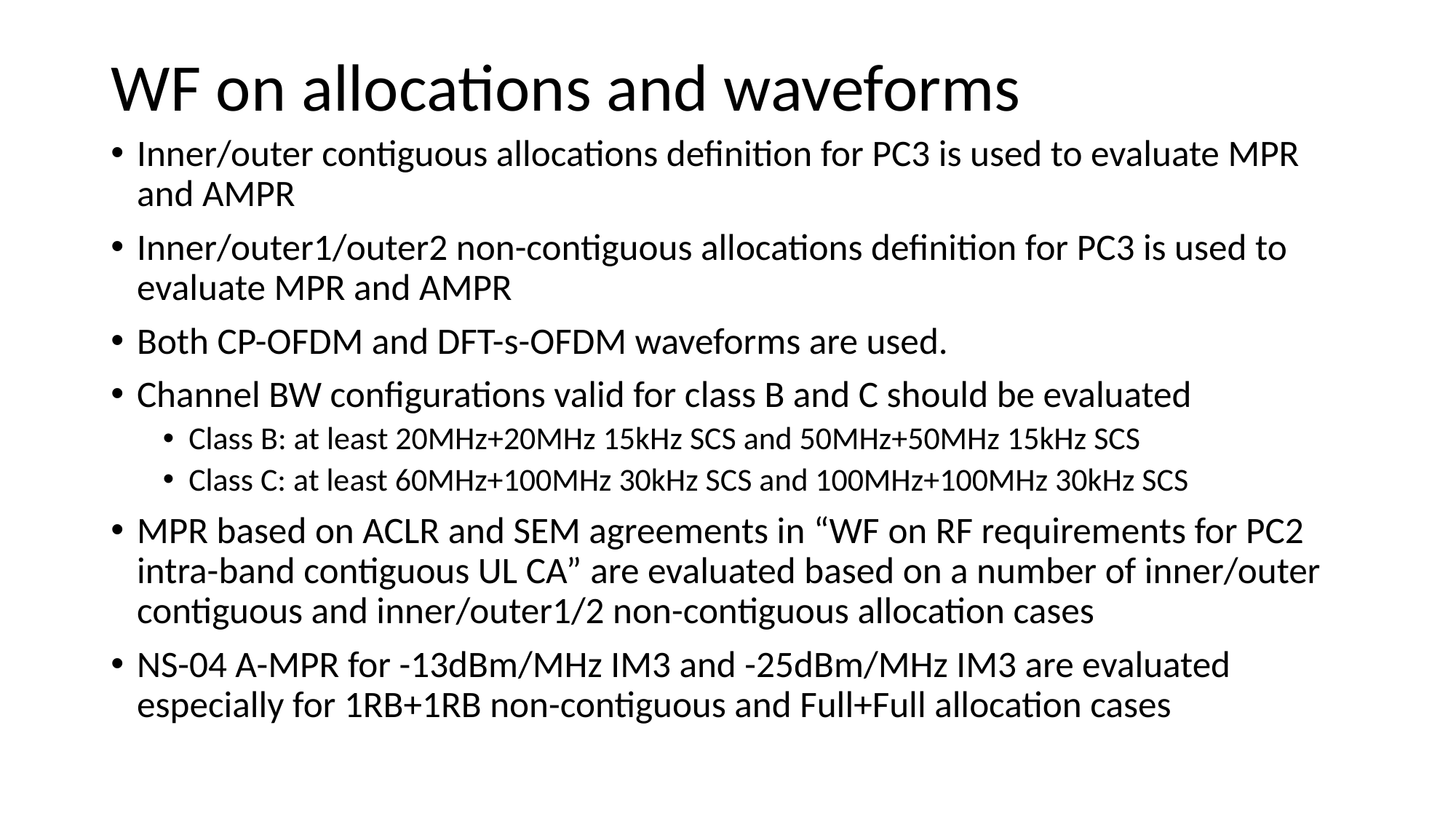

# WF on allocations and waveforms
Inner/outer contiguous allocations definition for PC3 is used to evaluate MPR and AMPR
Inner/outer1/outer2 non-contiguous allocations definition for PC3 is used to evaluate MPR and AMPR
Both CP-OFDM and DFT-s-OFDM waveforms are used.
Channel BW configurations valid for class B and C should be evaluated
Class B: at least 20MHz+20MHz 15kHz SCS and 50MHz+50MHz 15kHz SCS
Class C: at least 60MHz+100MHz 30kHz SCS and 100MHz+100MHz 30kHz SCS
MPR based on ACLR and SEM agreements in “WF on RF requirements for PC2 intra-band contiguous UL CA” are evaluated based on a number of inner/outer contiguous and inner/outer1/2 non-contiguous allocation cases
NS-04 A-MPR for -13dBm/MHz IM3 and -25dBm/MHz IM3 are evaluated especially for 1RB+1RB non-contiguous and Full+Full allocation cases